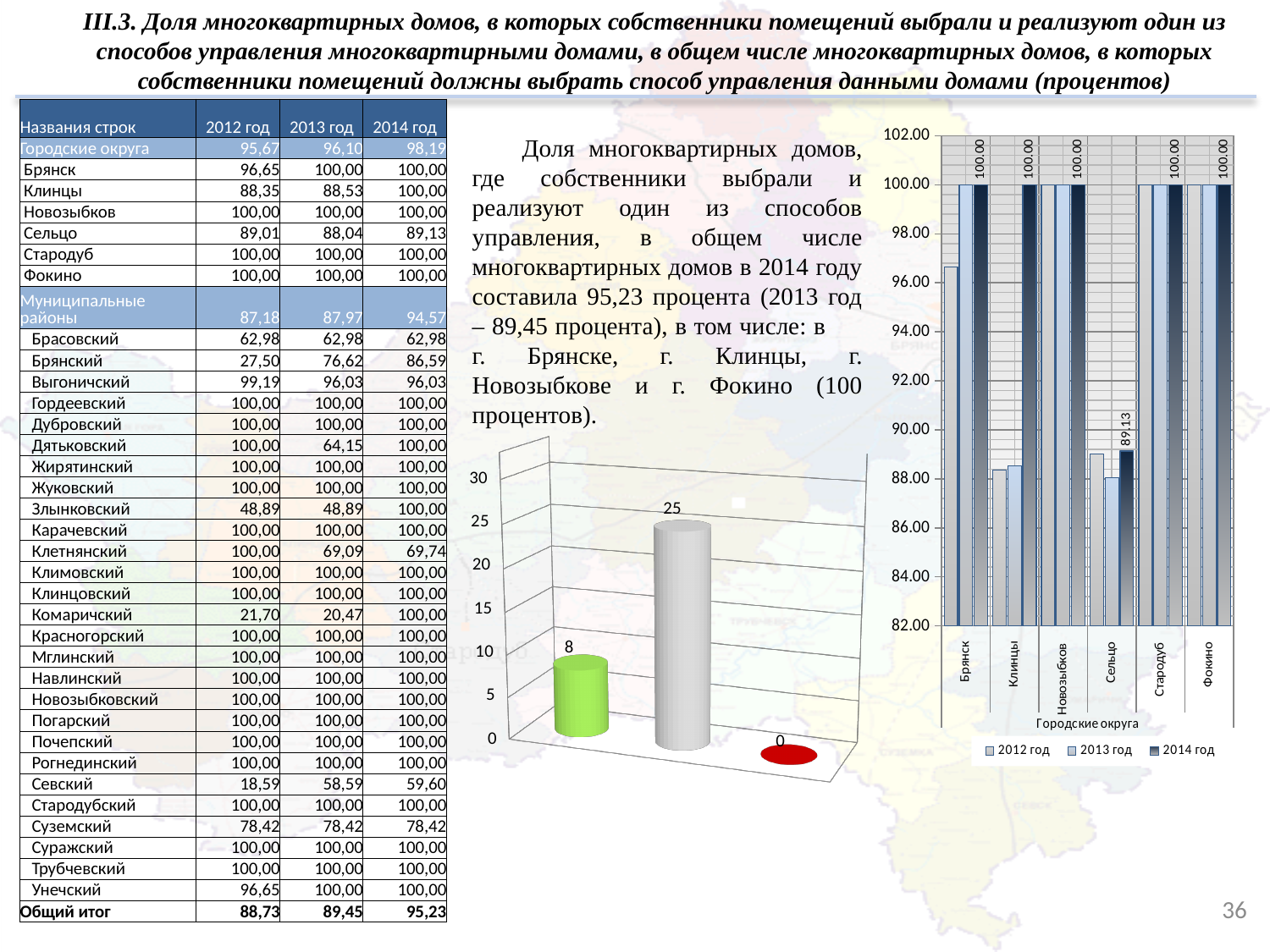

III.3. Доля многоквартирных домов, в которых собственники помещений выбрали и реализуют один из способов управления многоквартирными домами, в общем числе многоквартирных домов, в которых собственники помещений должны выбрать способ управления данными домами (процентов)
| Названия строк | 2012 год | 2013 год | 2014 год |
| --- | --- | --- | --- |
| Городские округа | 95,67 | 96,10 | 98,19 |
| Брянск | 96,65 | 100,00 | 100,00 |
| Клинцы | 88,35 | 88,53 | 100,00 |
| Новозыбков | 100,00 | 100,00 | 100,00 |
| Сельцо | 89,01 | 88,04 | 89,13 |
| Стародуб | 100,00 | 100,00 | 100,00 |
| Фокино | 100,00 | 100,00 | 100,00 |
| Муниципальные районы | 87,18 | 87,97 | 94,57 |
| Брасовский | 62,98 | 62,98 | 62,98 |
| Брянский | 27,50 | 76,62 | 86,59 |
| Выгоничский | 99,19 | 96,03 | 96,03 |
| Гордеевский | 100,00 | 100,00 | 100,00 |
| Дубровский | 100,00 | 100,00 | 100,00 |
| Дятьковский | 100,00 | 64,15 | 100,00 |
| Жирятинский | 100,00 | 100,00 | 100,00 |
| Жуковский | 100,00 | 100,00 | 100,00 |
| Злынковский | 48,89 | 48,89 | 100,00 |
| Карачевский | 100,00 | 100,00 | 100,00 |
| Клетнянский | 100,00 | 69,09 | 69,74 |
| Климовский | 100,00 | 100,00 | 100,00 |
| Клинцовский | 100,00 | 100,00 | 100,00 |
| Комаричский | 21,70 | 20,47 | 100,00 |
| Красногорский | 100,00 | 100,00 | 100,00 |
| Мглинский | 100,00 | 100,00 | 100,00 |
| Навлинский | 100,00 | 100,00 | 100,00 |
| Новозыбковский | 100,00 | 100,00 | 100,00 |
| Погарский | 100,00 | 100,00 | 100,00 |
| Почепский | 100,00 | 100,00 | 100,00 |
| Рогнединский | 100,00 | 100,00 | 100,00 |
| Севский | 18,59 | 58,59 | 59,60 |
| Стародубский | 100,00 | 100,00 | 100,00 |
| Суземский | 78,42 | 78,42 | 78,42 |
| Суражский | 100,00 | 100,00 | 100,00 |
| Трубчевский | 100,00 | 100,00 | 100,00 |
| Унечский | 96,65 | 100,00 | 100,00 |
| Общий итог | 88,73 | 89,45 | 95,23 |

### Chart

| Category | 2012 год | 2013 год | 2014 год |
|---|---|---|---|
|  Брянск | 96.64999999999999 | 100.0 | 100.0 |
|  Клинцы | 88.35 | 88.53 | 100.0 |
|  Новозыбков | 100.0 | 100.0 | 100.0 |
|  Сельцо | 89.01 | 88.04 | 89.13 |
|  Стародуб | 100.0 | 100.0 | 100.0 |
|  Фокино | 100.0 | 100.0 | 100.0 |
Доля многоквартирных домов, где собственники выбрали и реализуют один из способов управления, в общем числе многоквартирных домов в 2014 году составила 95,23 процента (2013 год – 89,45 процента), в том числе: в      г. Брянске, г. Клинцы, г. Новозыбкове и г. Фокино (100 процентов).

[unsupported chart]

36